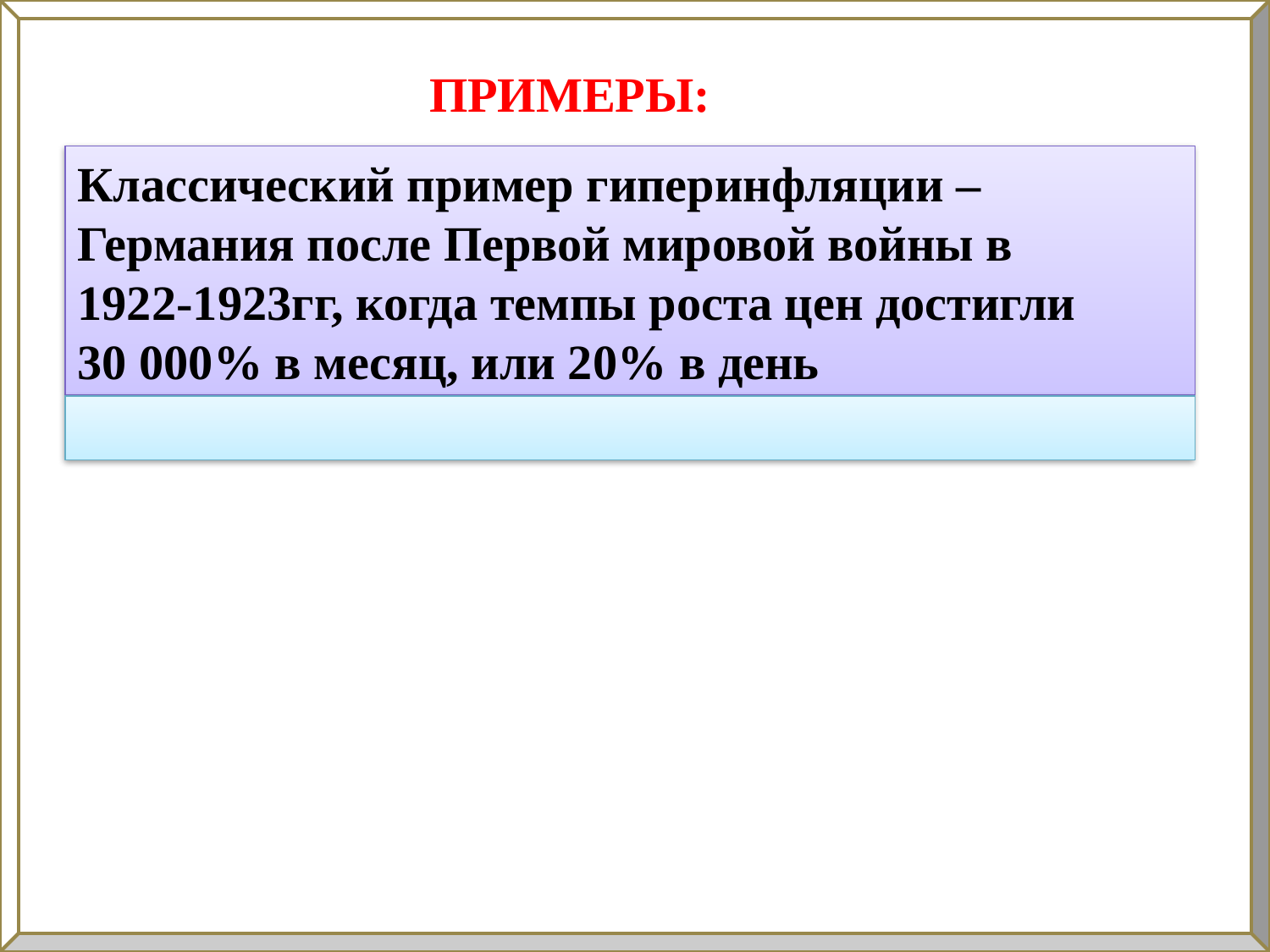

ПРИМЕРЫ:
Классический пример гиперинфляции – Германия после Первой мировой войны в
1922-1923гг, когда темпы роста цен достигли
30 000% в месяц, или 20% в день